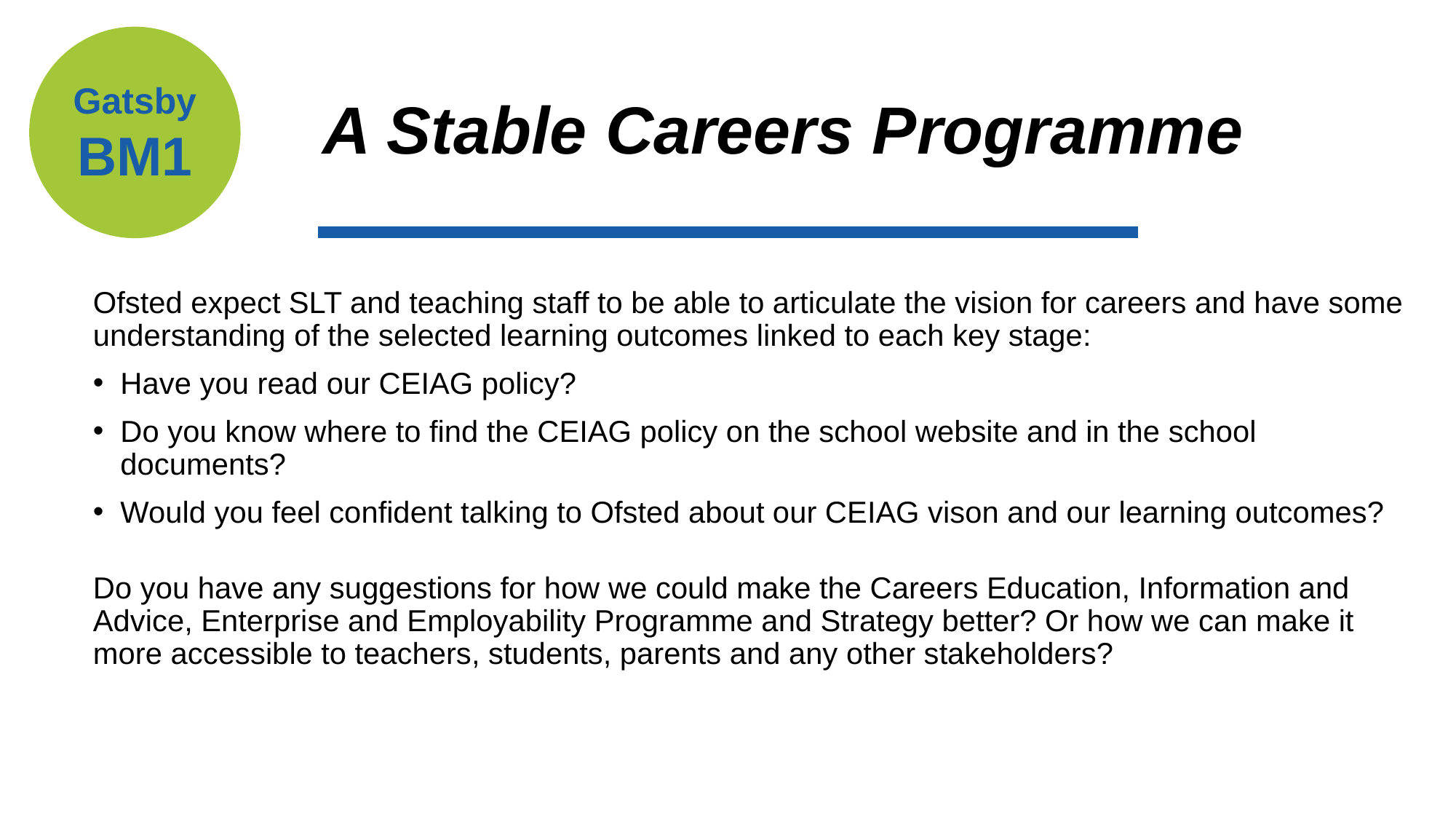

Gatsby
BM1
# A Stable Careers Programme
Ofsted expect SLT and teaching staff to be able to articulate the vision for careers and have some understanding of the selected learning outcomes linked to each key stage:
Have you read our CEIAG policy?
Do you know where to find the CEIAG policy on the school website and in the school documents?
Would you feel confident talking to Ofsted about our CEIAG vison and our learning outcomes?

Do you have any suggestions for how we could make the Careers Education, Information and Advice, Enterprise and Employability Programme and Strategy better? Or how we can make it more accessible to teachers, students, parents and any other stakeholders?